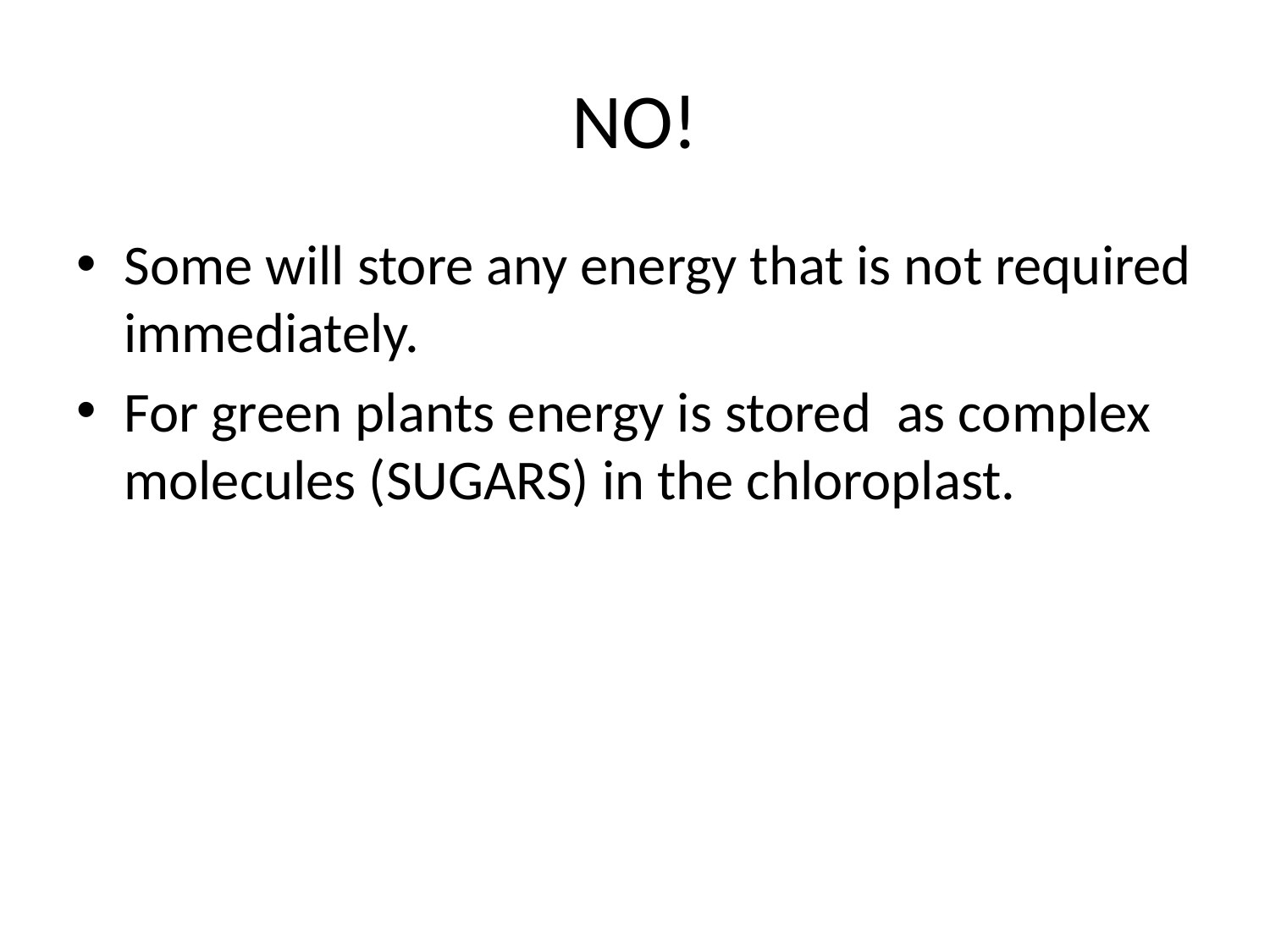

# NO!
Some will store any energy that is not required immediately.
For green plants energy is stored  as complex molecules (SUGARS) in the chloroplast.